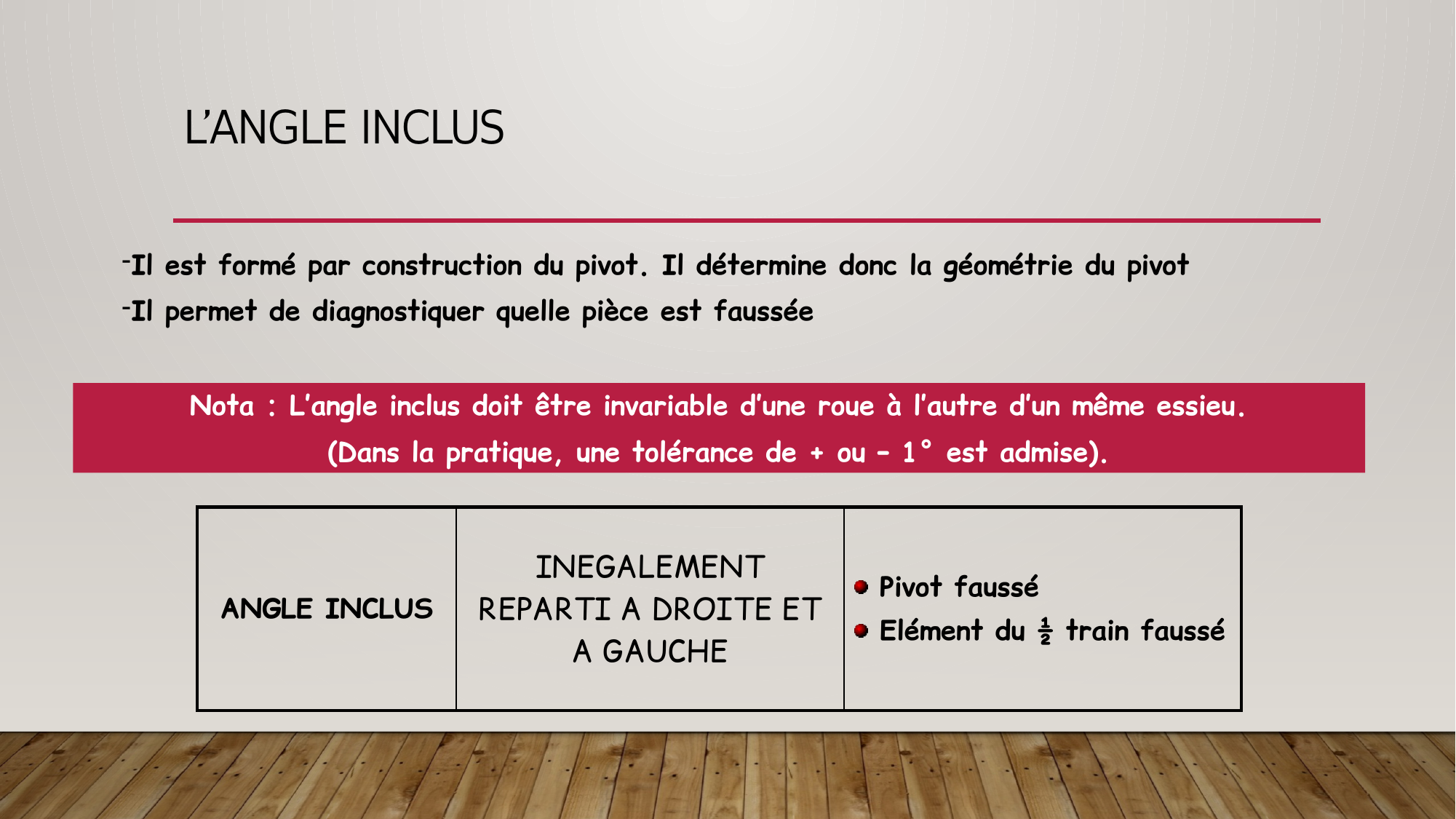

# L’angle inclus
Il est formé par construction du pivot. Il détermine donc la géométrie du pivot
Il permet de diagnostiquer quelle pièce est faussée
Nota : L’angle inclus doit être invariable d’une roue à l’autre d’un même essieu.
(Dans la pratique, une tolérance de + ou – 1° est admise).
| ANGLE INCLUS | INEGALEMENT REPARTI A DROITE ET A GAUCHE | Pivot faussé Elément du ½ train faussé |
| --- | --- | --- |